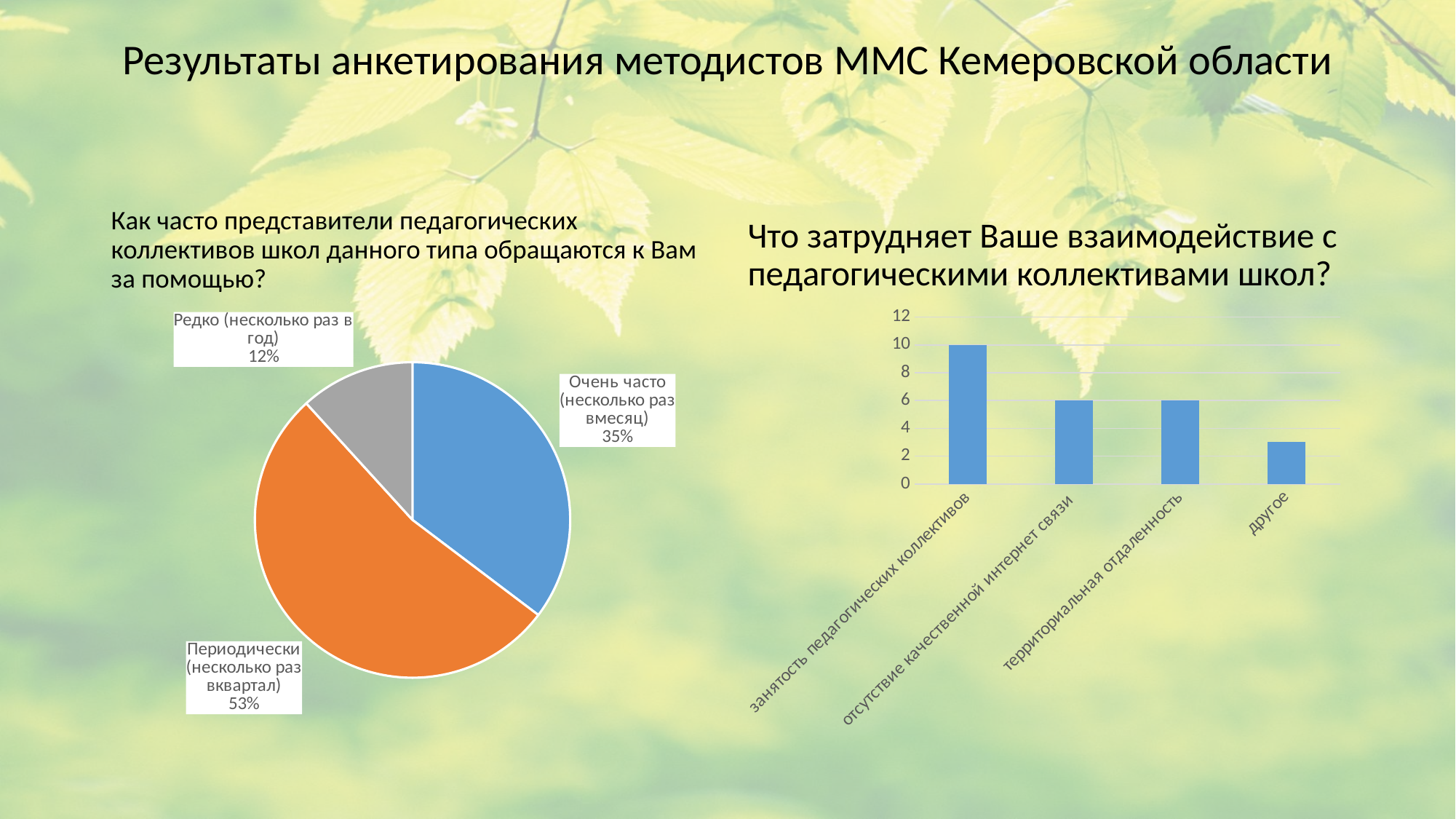

# Результаты анкетирования методистов ММС Кемеровской области
Как часто представители педагогических коллективов школ данного типа обращаются к Вам за помощью?
Что затрудняет Ваше взаимодействие с педагогическими коллективами школ?

### Chart

| Category | Столбец1 |
|---|---|
| Очень часто (несколько раз вмесяц) | 6.0 |
| Периодически (несколько раз вквартал) | 9.0 |
| Редко (несколько раз в год) | 2.0 |
| Никогда | 0.0 |

### Chart

| Category | Ряд 1 |
|---|---|
| занятость педагогических коллективов | 10.0 |
| отсутствие качественной интернет связи  | 6.0 |
| территориальная отдаленность | 6.0 |
| другое | 3.0 |